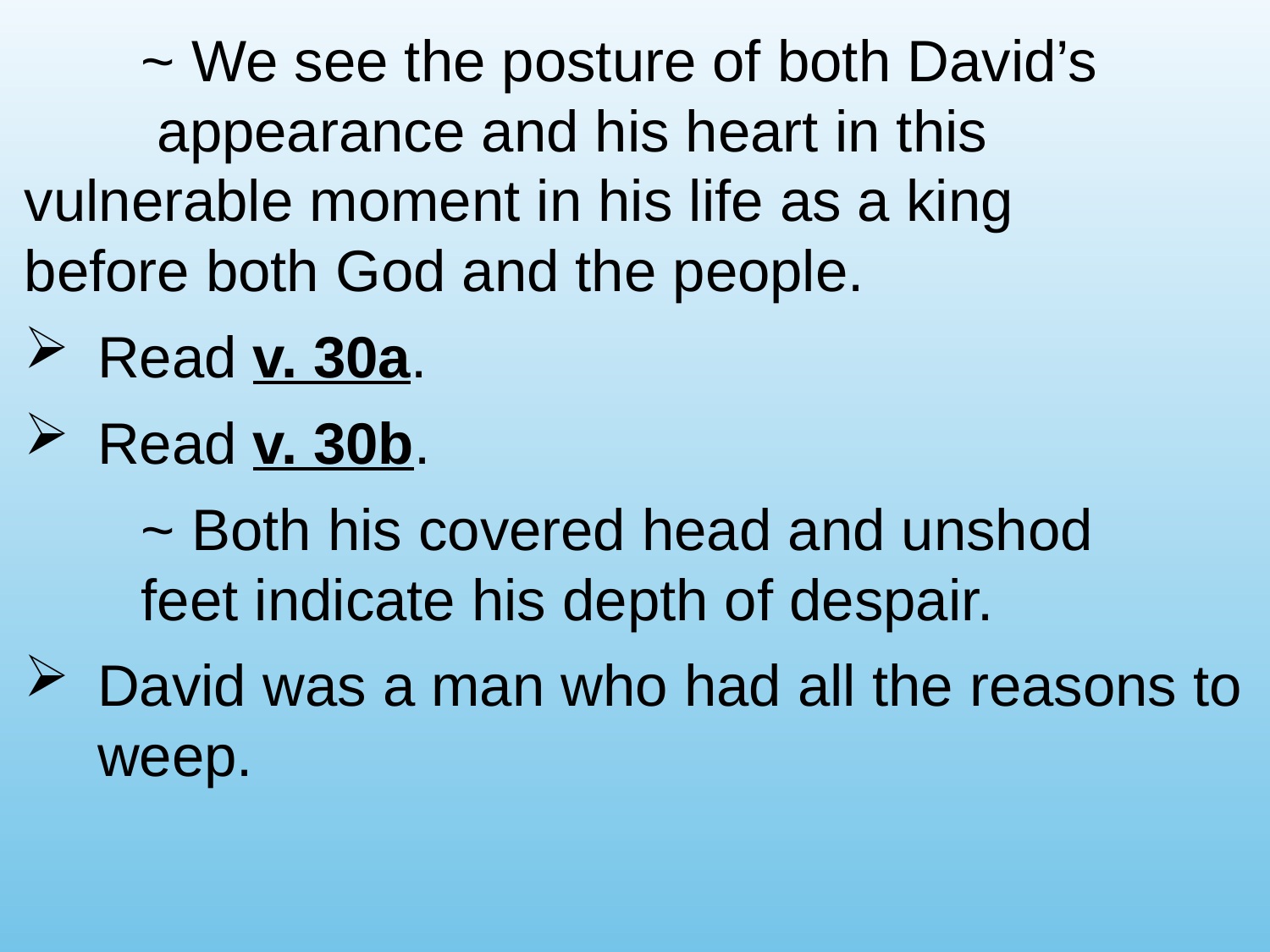

~ We see the posture of both David’s 					 appearance and his heart in this 				 	vulnerable moment in his life as a king 			 	before both God and the people.
Read v. 30a.
Read v. 30b.
		~ Both his covered head and unshod 						feet indicate his depth of despair.
David was a man who had all the reasons to weep.